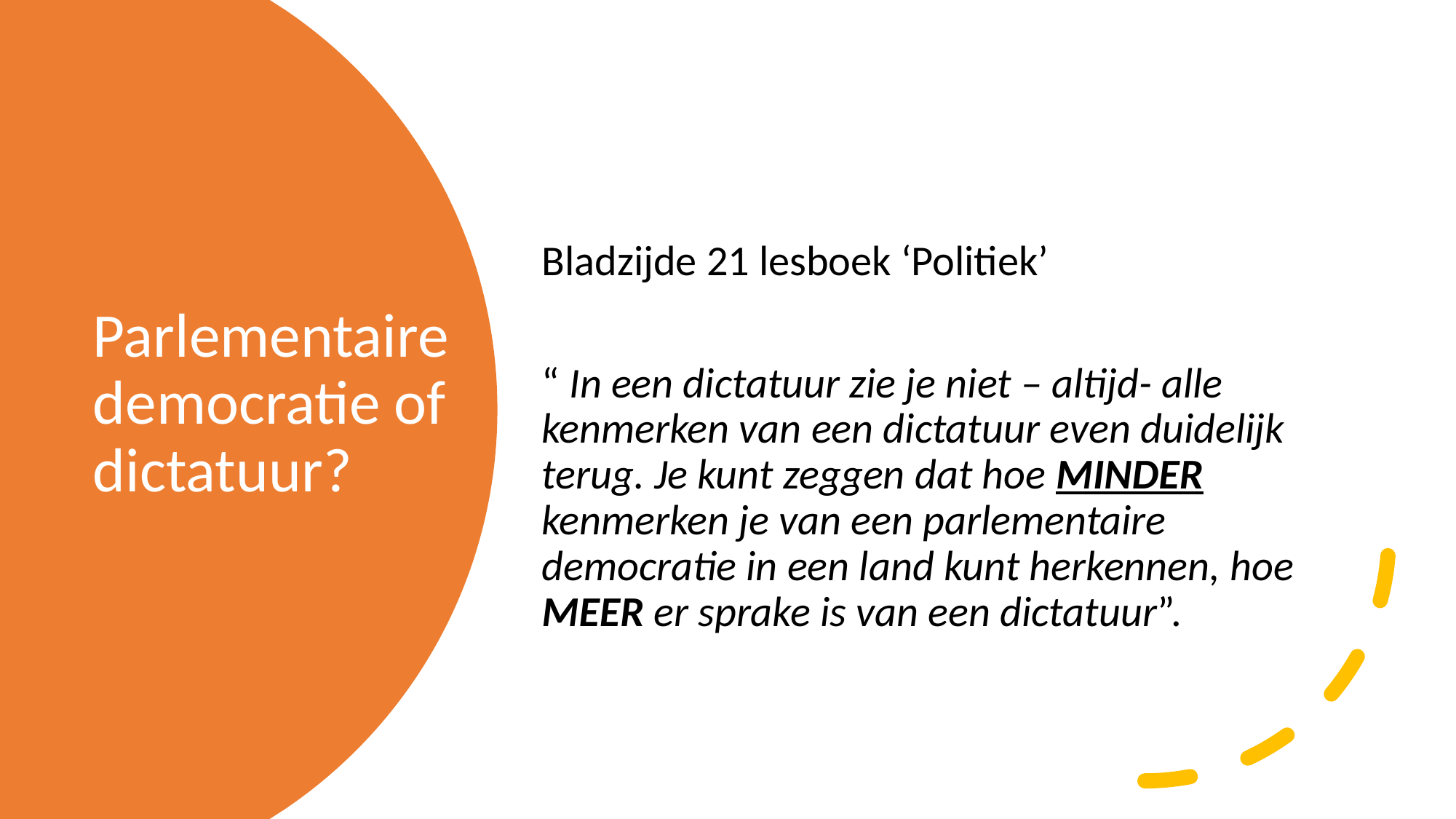

Bladzijde 21 lesboek ‘Politiek’

“ In een dictatuur zie je niet – altijd- alle kenmerken van een dictatuur even duidelijk terug. Je kunt zeggen dat hoe MINDER kenmerken je van een parlementaire democratie in een land kunt herkennen, hoe MEER er sprake is van een dictatuur”.
# Parlementaire democratie of dictatuur?